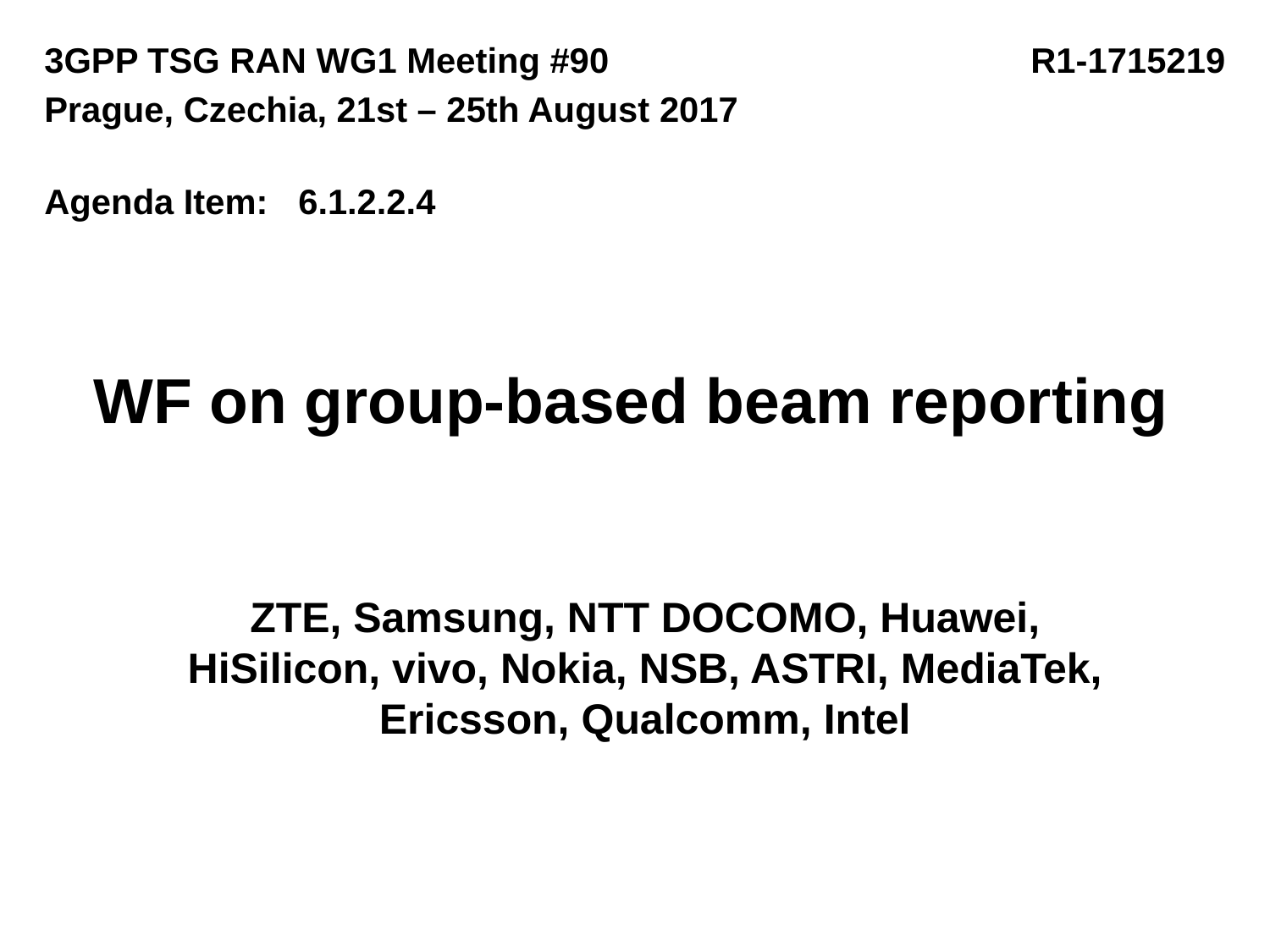

3GPP TSG RAN WG1 Meeting #90			          R1-1715219
Prague, Czechia, 21st – 25th August 2017

Agenda Item:	6.1.2.2.4

# WF on group-based beam reporting
ZTE, Samsung, NTT DOCOMO, Huawei, HiSilicon, vivo, Nokia, NSB, ASTRI, MediaTek, Ericsson, Qualcomm, Intel